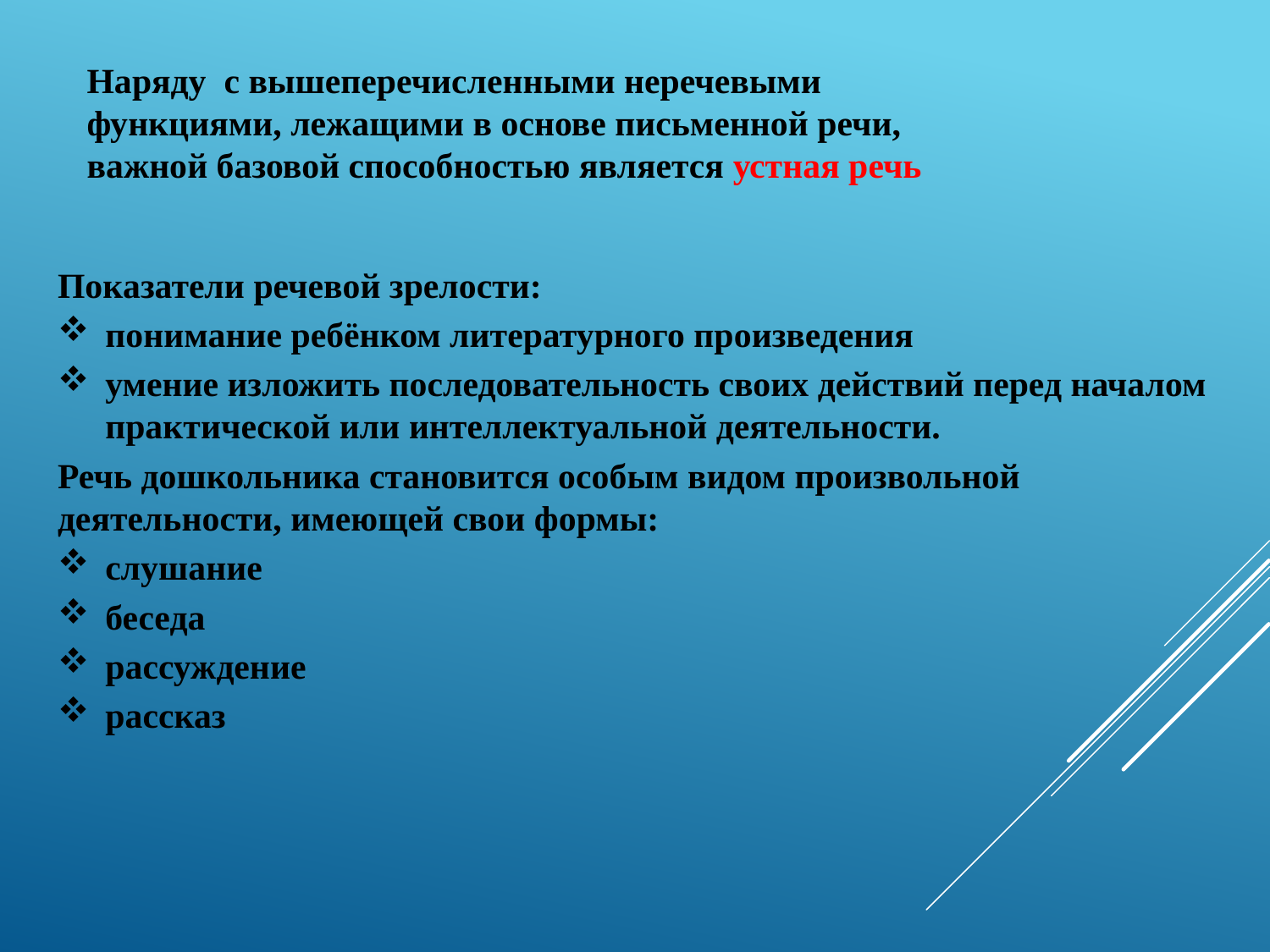

# Наряду  с вышеперечисленными неречевыми функциями, лежащими в основе письменной речи, важной базовой способностью является устная речь
Показатели речевой зрелости:
понимание ребёнком литературного произведения
умение изложить последовательность своих действий перед началом практической или интеллектуальной деятельности.
Речь дошкольника становится особым видом произвольной деятельности, имеющей свои формы:
слушание
беседа
рассуждение
рассказ